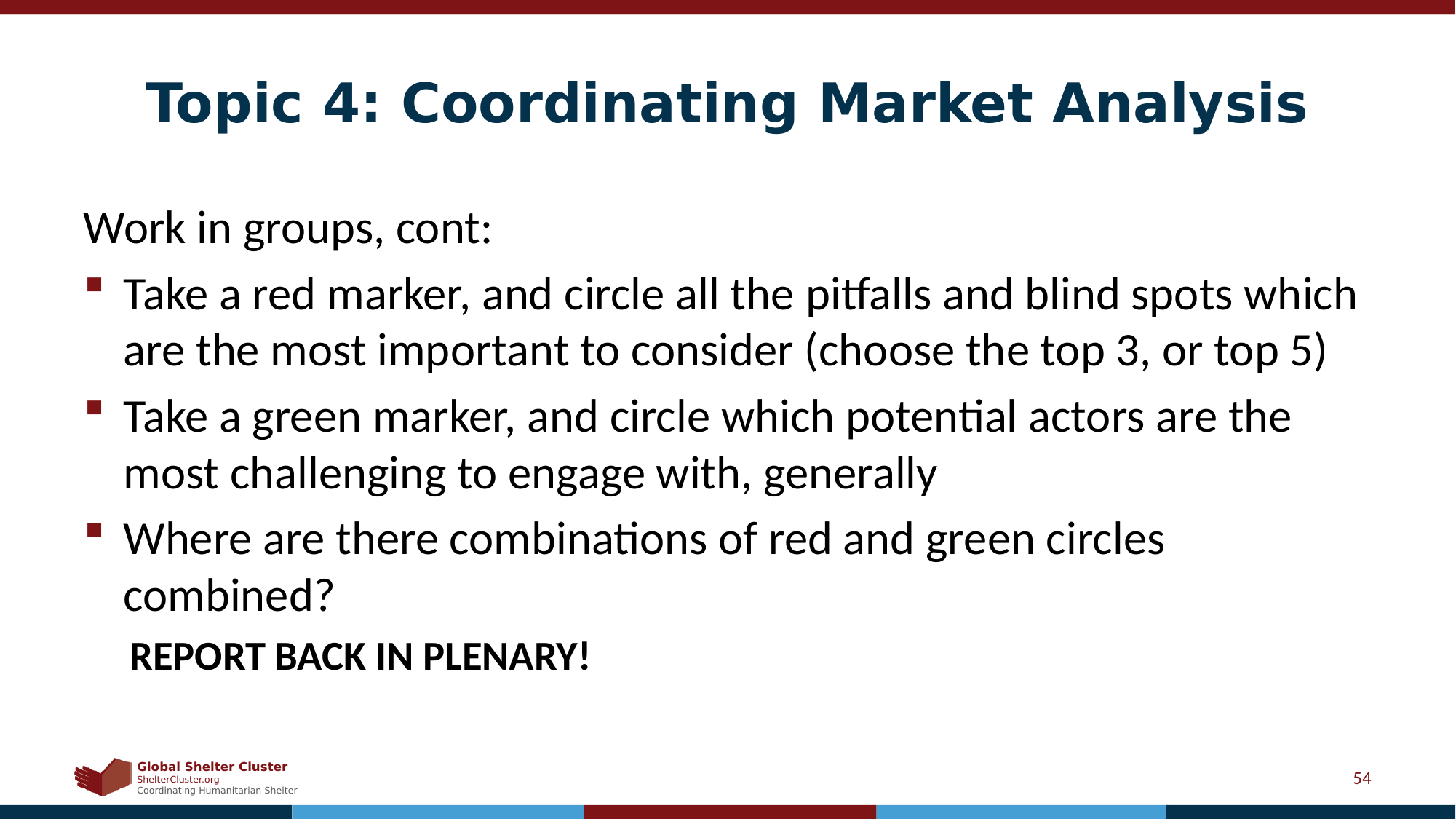

# Topic 4: Coordinating Market Analysis
Work in groups, cont:
Take a red marker, and circle all the pitfalls and blind spots which are the most important to consider (choose the top 3, or top 5)
Take a green marker, and circle which potential actors are the most challenging to engage with, generally
Where are there combinations of red and green circles combined?
REPORT BACK IN PLENARY!
54